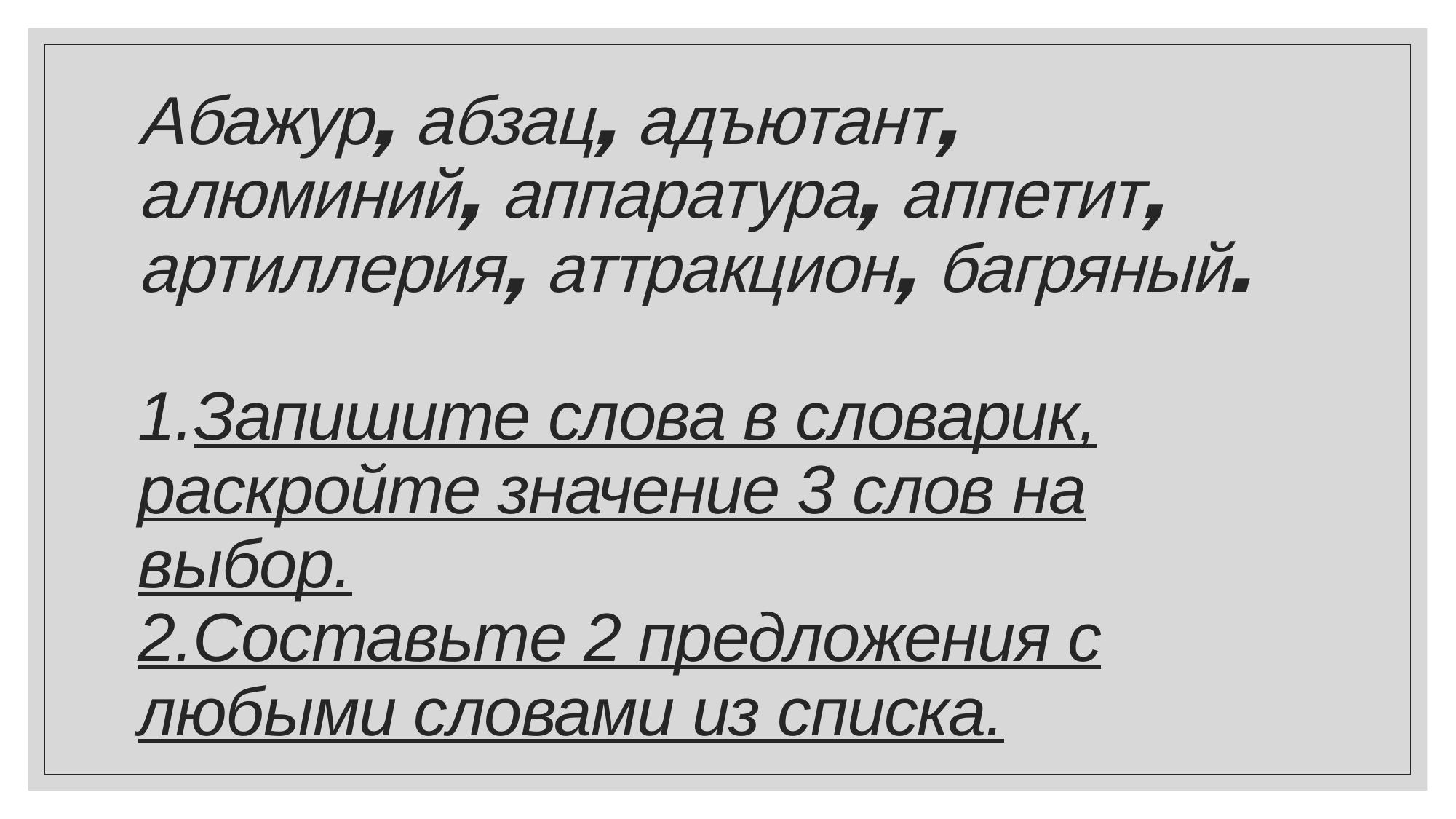

# Абажур, абзац, адъютант, алюминий, аппаратура, аппетит, артиллерия, аттракцион, багряный. 1.Запишите слова в словарик, раскройте значение 3 слов на выбор. 2.Составьте 2 предложения с любыми словами из списка.